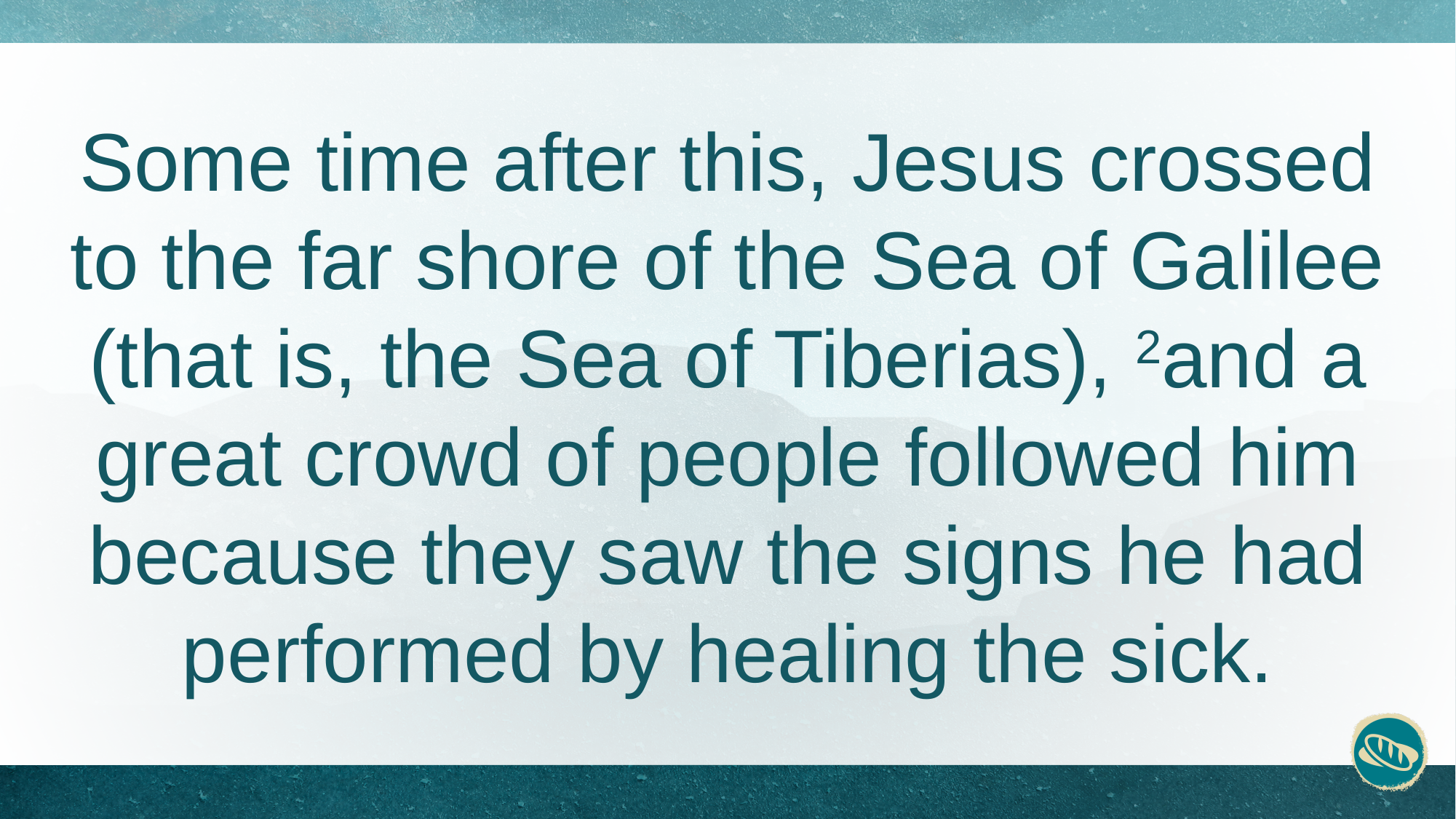

# Some time after this, Jesus crossed to the far shore of the Sea of Galilee (that is, the Sea of Tiberias), 2and a great crowd of people followed him because they saw the signs he had performed by healing the sick.